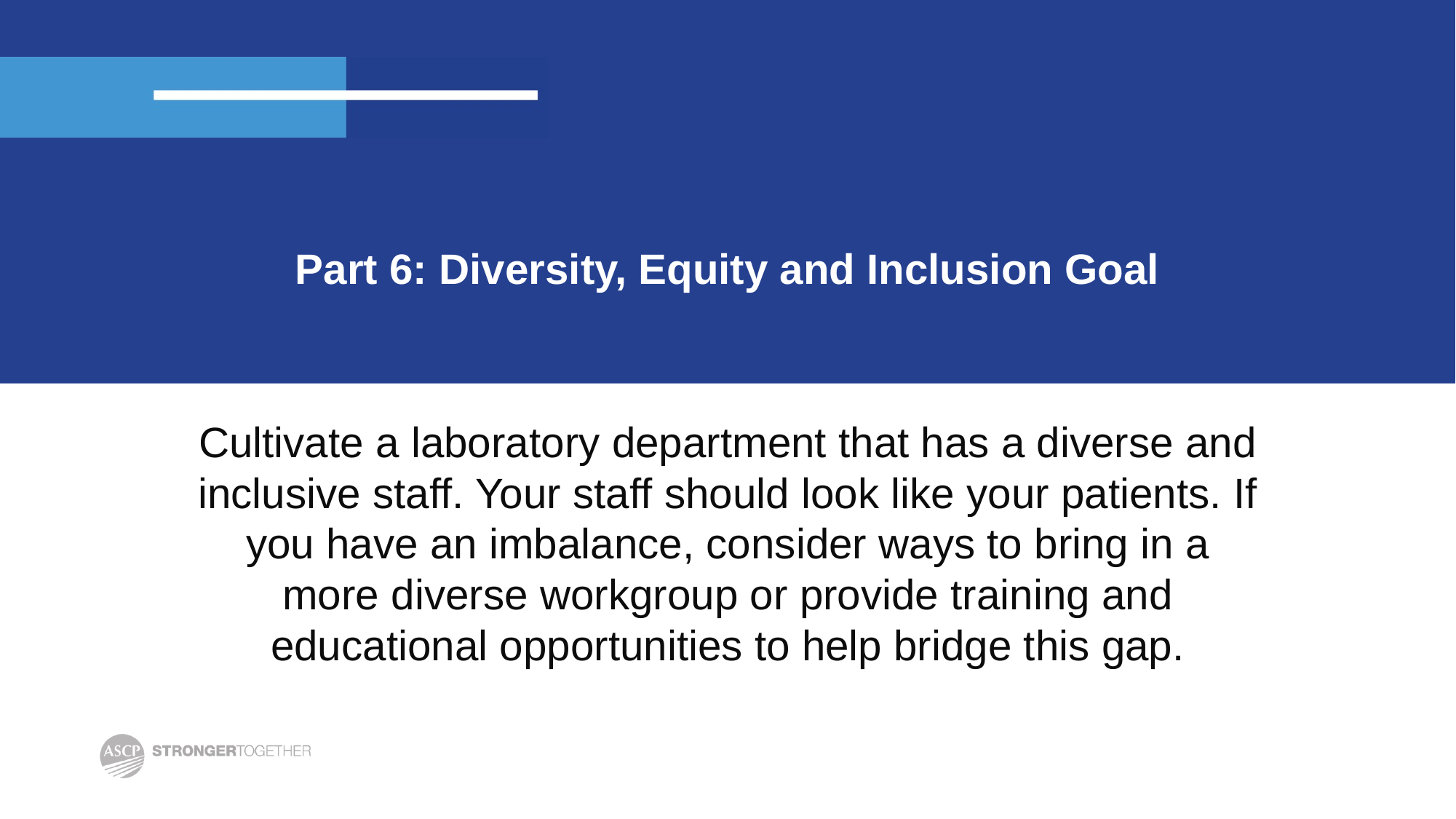

# Part 6: Diversity, Equity and Inclusion Goal
Cultivate a laboratory department that has a diverse and inclusive staff. Your staff should look like your patients. If you have an imbalance, consider ways to bring in a more diverse workgroup or provide training and educational opportunities to help bridge this gap.